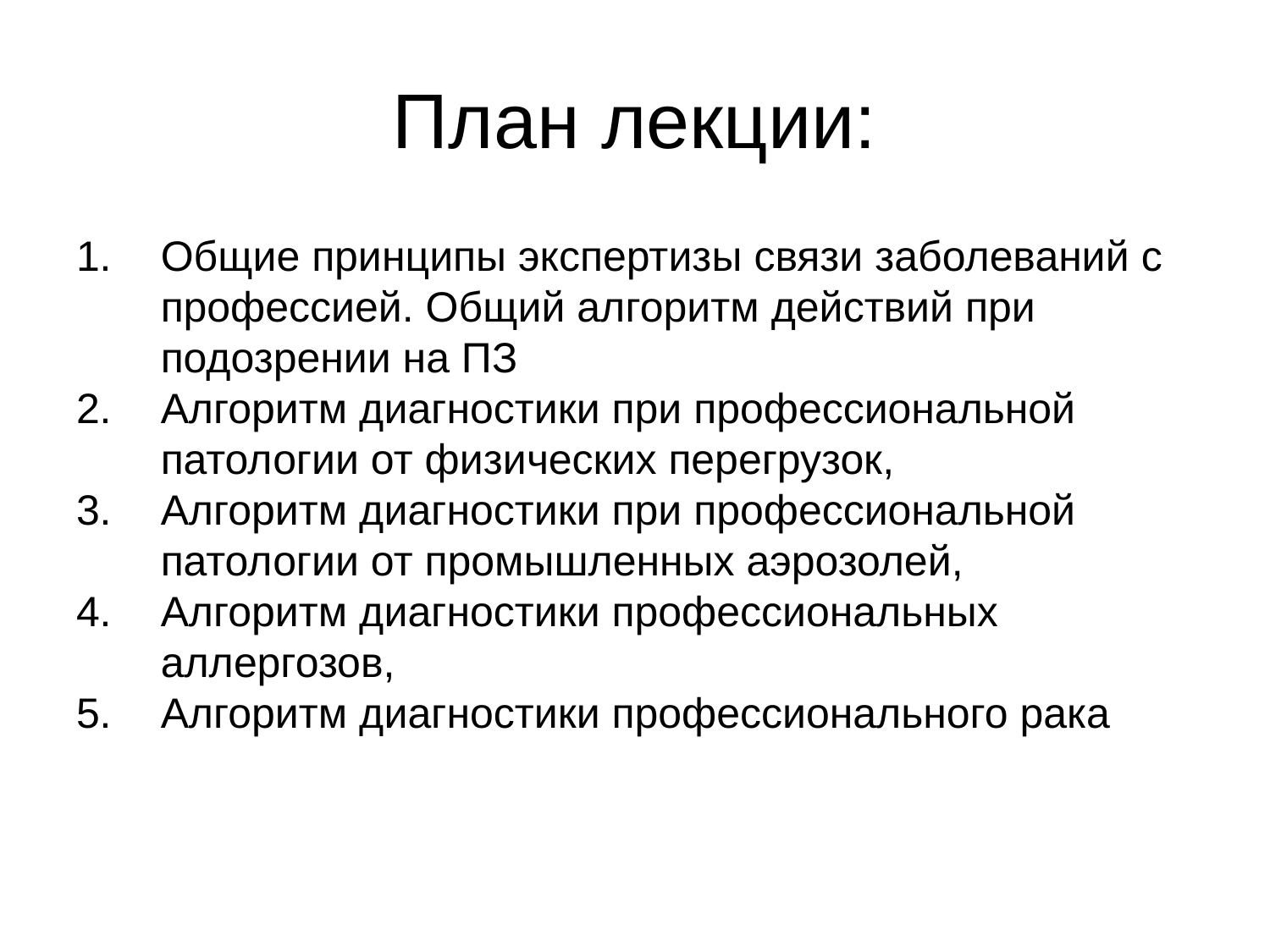

План лекции:
Общие принципы экспертизы связи заболеваний с профессией. Общий алгоритм действий при подозрении на ПЗ
Алгоритм диагностики при профессиональной патологии от физических перегрузок,
Алгоритм диагностики при профессиональной патологии от промышленных аэрозолей,
Алгоритм диагностики профессиональных аллергозов,
Алгоритм диагностики профессионального рака